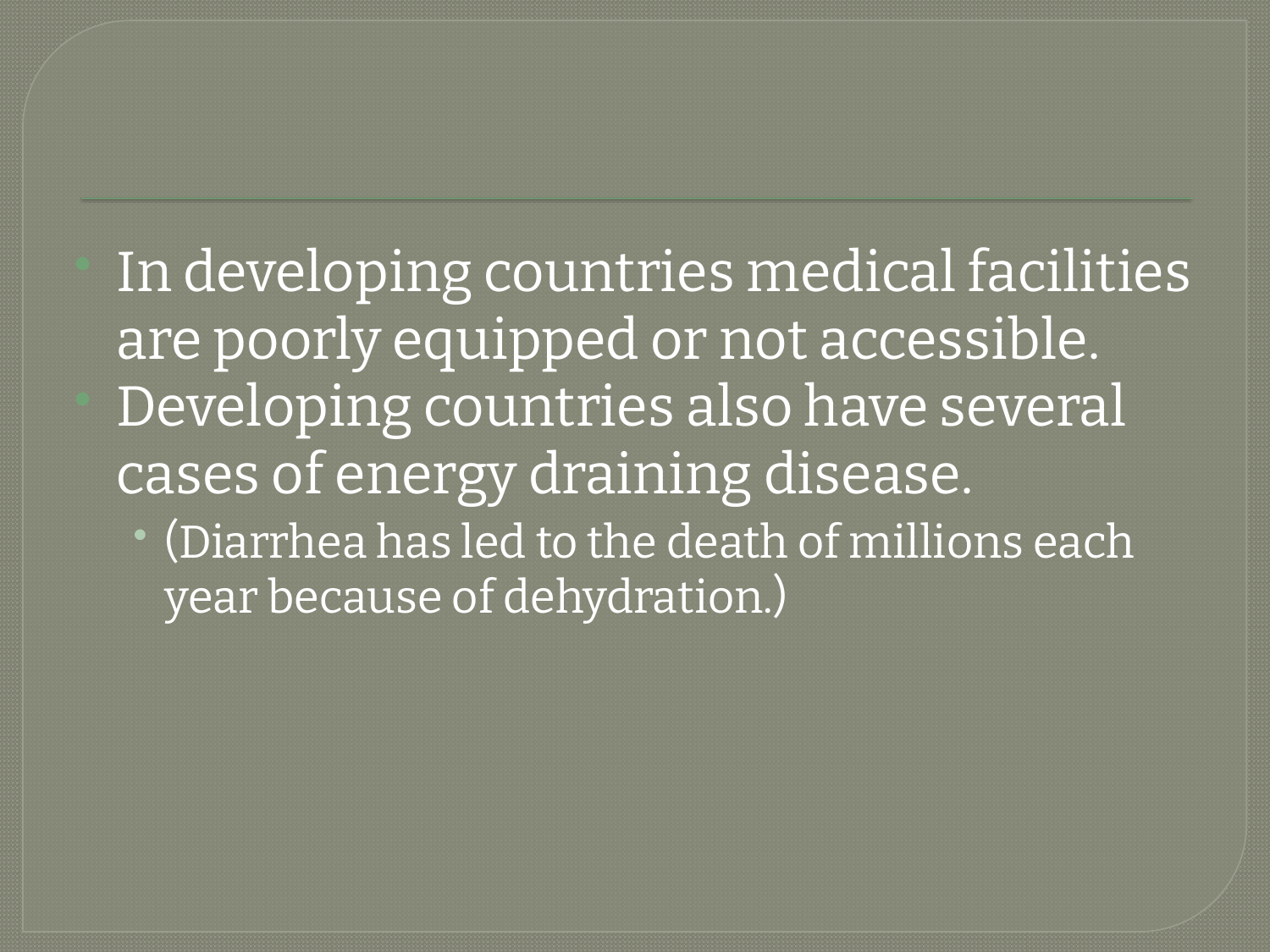

#
In developing countries medical facilities are poorly equipped or not accessible.
Developing countries also have several cases of energy draining disease.
(Diarrhea has led to the death of millions each year because of dehydration.)